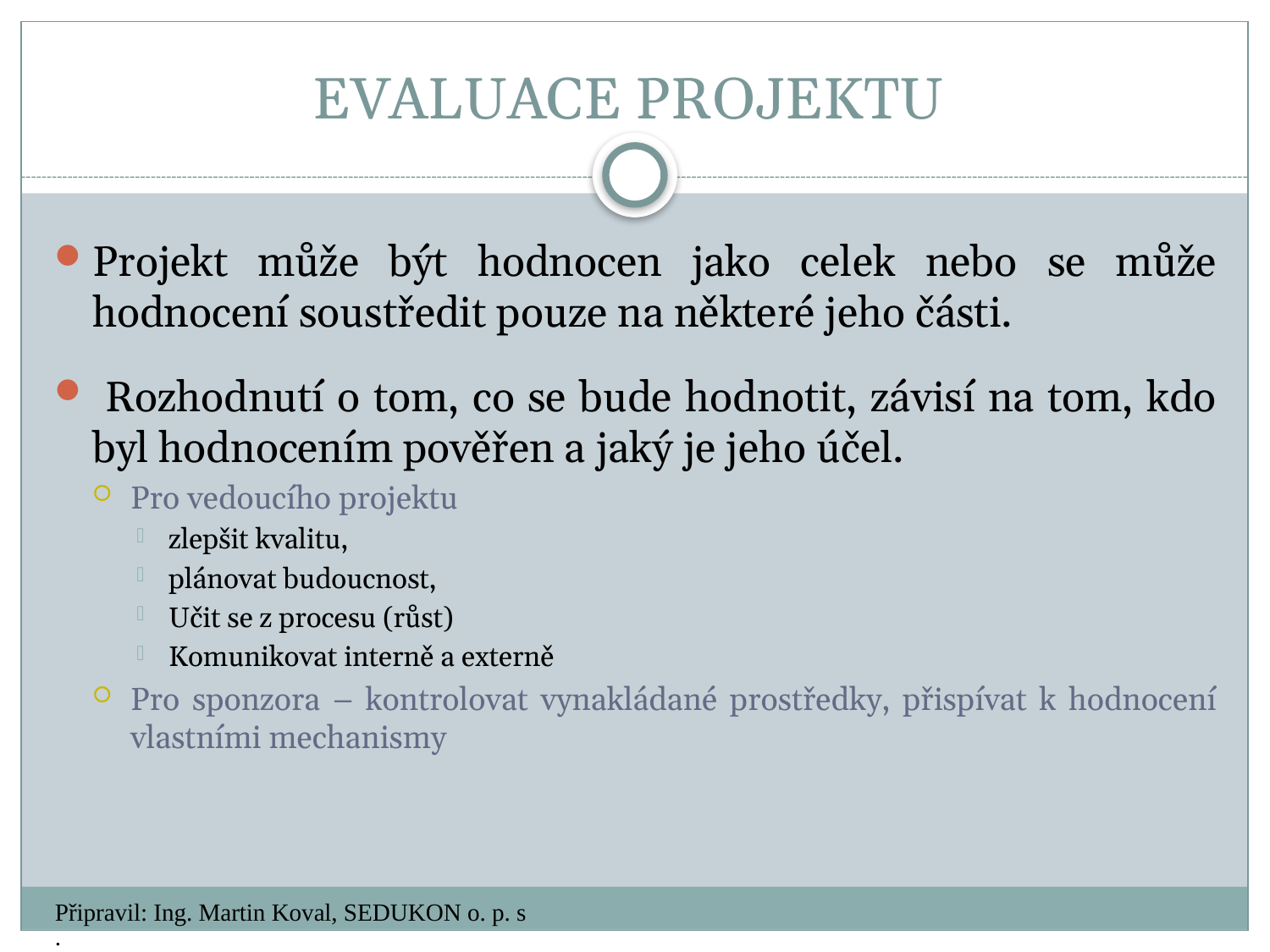

# EVALUACE PROJEKTU
Projekt může být hodnocen jako celek nebo se může hodnocení soustředit pouze na některé jeho části.

 Rozhodnutí o tom, co se bude hodnotit, závisí na tom, kdo byl hodnocením pověřen a jaký je jeho účel.
Pro vedoucího projektu
zlepšit kvalitu,
plánovat budoucnost,
Učit se z procesu (růst)
Komunikovat interně a externě
Pro sponzora – kontrolovat vynakládané prostředky, přispívat k hodnocení vlastními mechanismy
Připravil: Ing. Martin Koval, SEDUKON o. p. s.